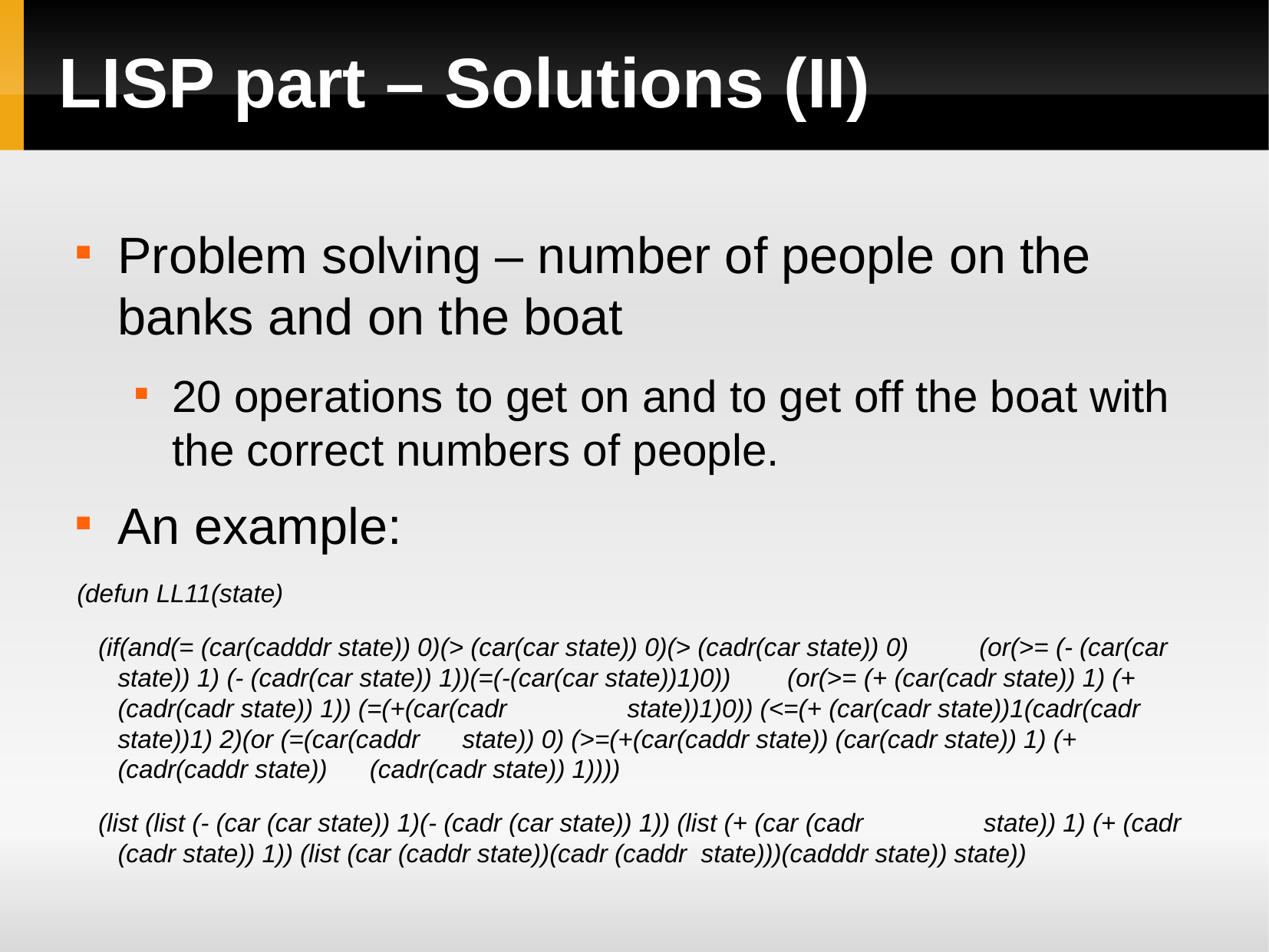

LISP part – Solutions (II)
Problem solving – number of people on the banks and on the boat
20 operations to get on and to get off the boat with the correct numbers of people.
An example:
(defun LL11(state)
   (if(and(= (car(cadddr state)) 0)(> (car(car state)) 0)(> (cadr(car state)) 0)          (or(>= (- (car(car state)) 1) (- (cadr(car state)) 1))(=(-(car(car state))1)0))        (or(>= (+ (car(cadr state)) 1) (+ (cadr(cadr state)) 1)) (=(+(car(cadr                 state))1)0)) (<=(+ (car(cadr state))1(cadr(cadr state))1) 2)(or (=(car(caddr      state)) 0) (>=(+(car(caddr state)) (car(cadr state)) 1) (+(cadr(caddr state))      (cadr(cadr state)) 1))))
   (list (list (- (car (car state)) 1)(- (cadr (car state)) 1)) (list (+ (car (cadr                 state)) 1) (+ (cadr (cadr state)) 1)) (list (car (caddr state))(cadr (caddr  state)))(cadddr state)) state))